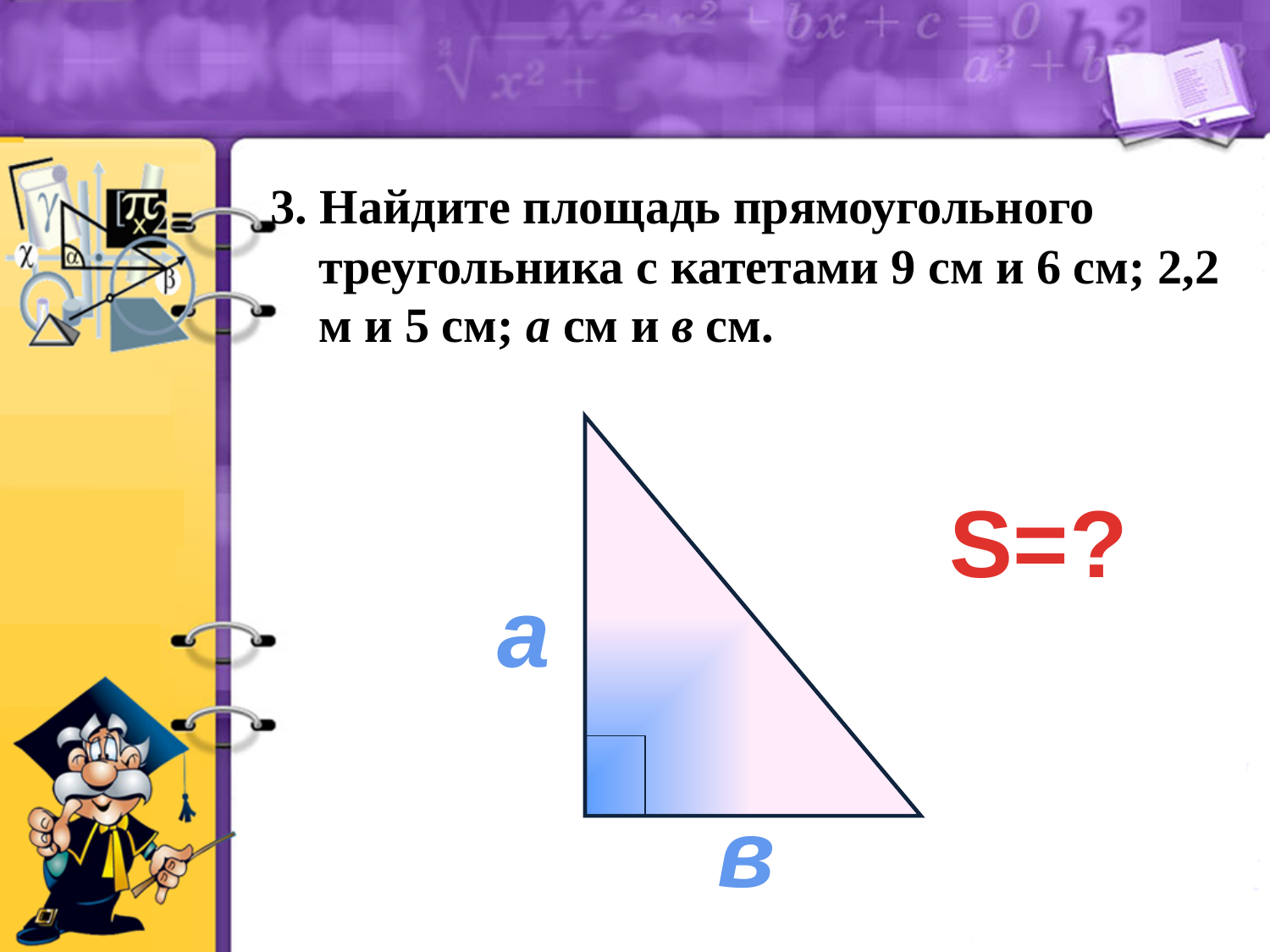

#
3. Найдите площадь прямоугольного треугольника с катетами 9 см и 6 см; 2,2 м и 5 см; а см и в см.

S=?
а
в